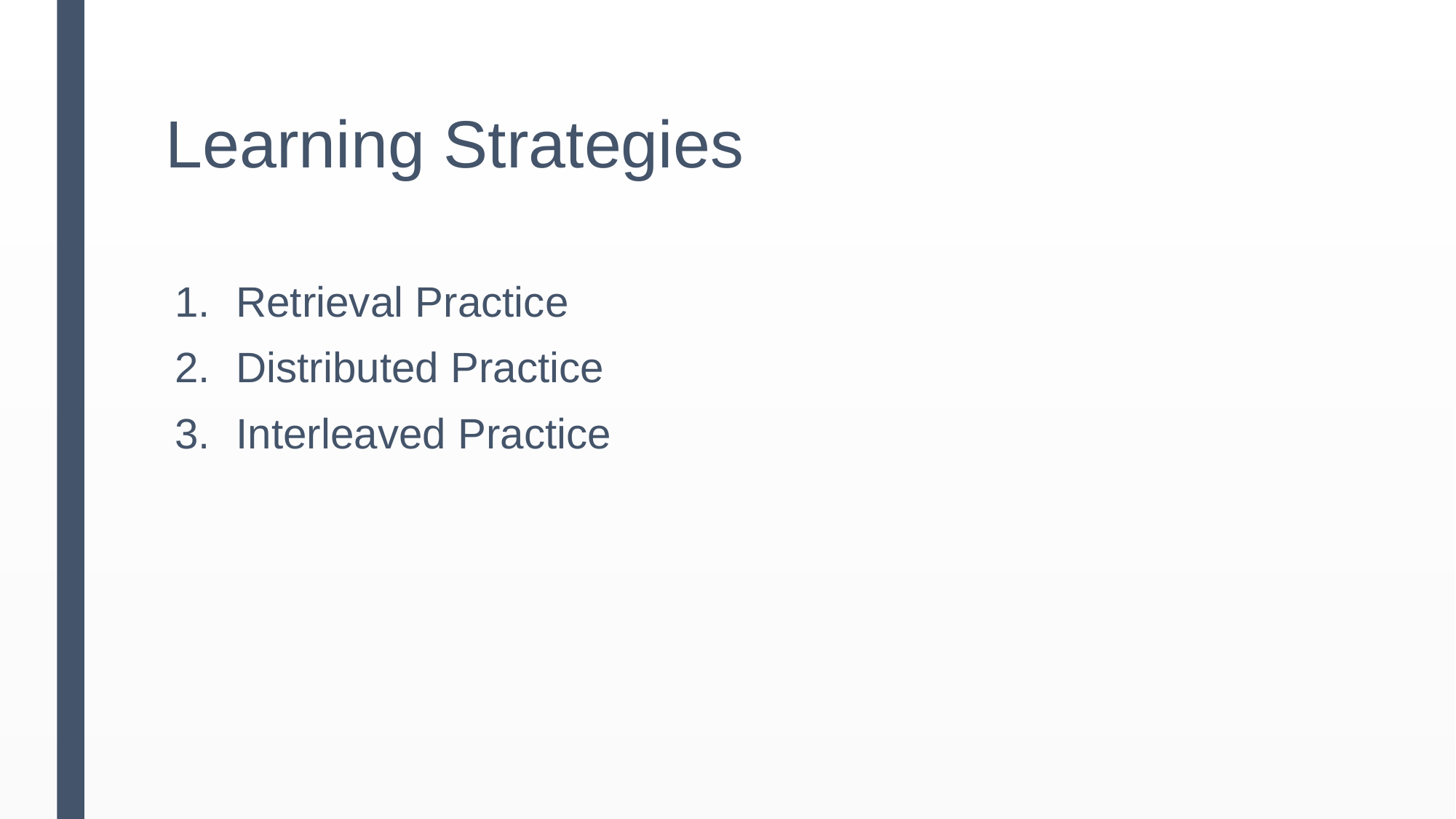

# Learning Strategies
Retrieval Practice
Distributed Practice
Interleaved Practice